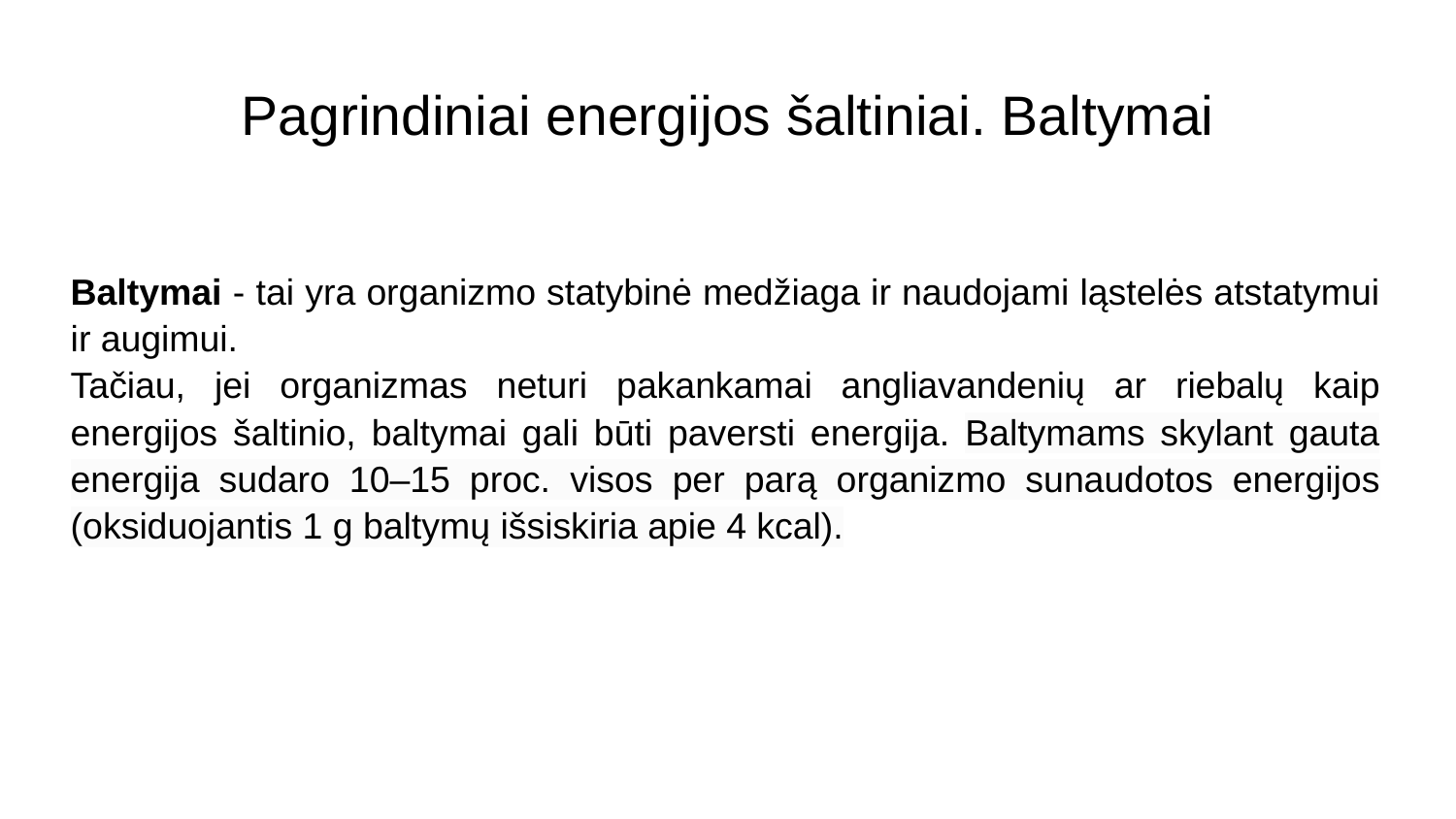

# Pagrindiniai energijos šaltiniai. Baltymai
Baltymai - tai yra organizmo statybinė medžiaga ir naudojami ląstelės atstatymui ir augimui.
Tačiau, jei organizmas neturi pakankamai angliavandenių ar riebalų kaip energijos šaltinio, baltymai gali būti paversti energija. Baltymams skylant gauta energija sudaro 10–15 proc. visos per parą organizmo sunaudotos energijos (oksiduojantis 1 g baltymų išsiskiria apie 4 kcal).